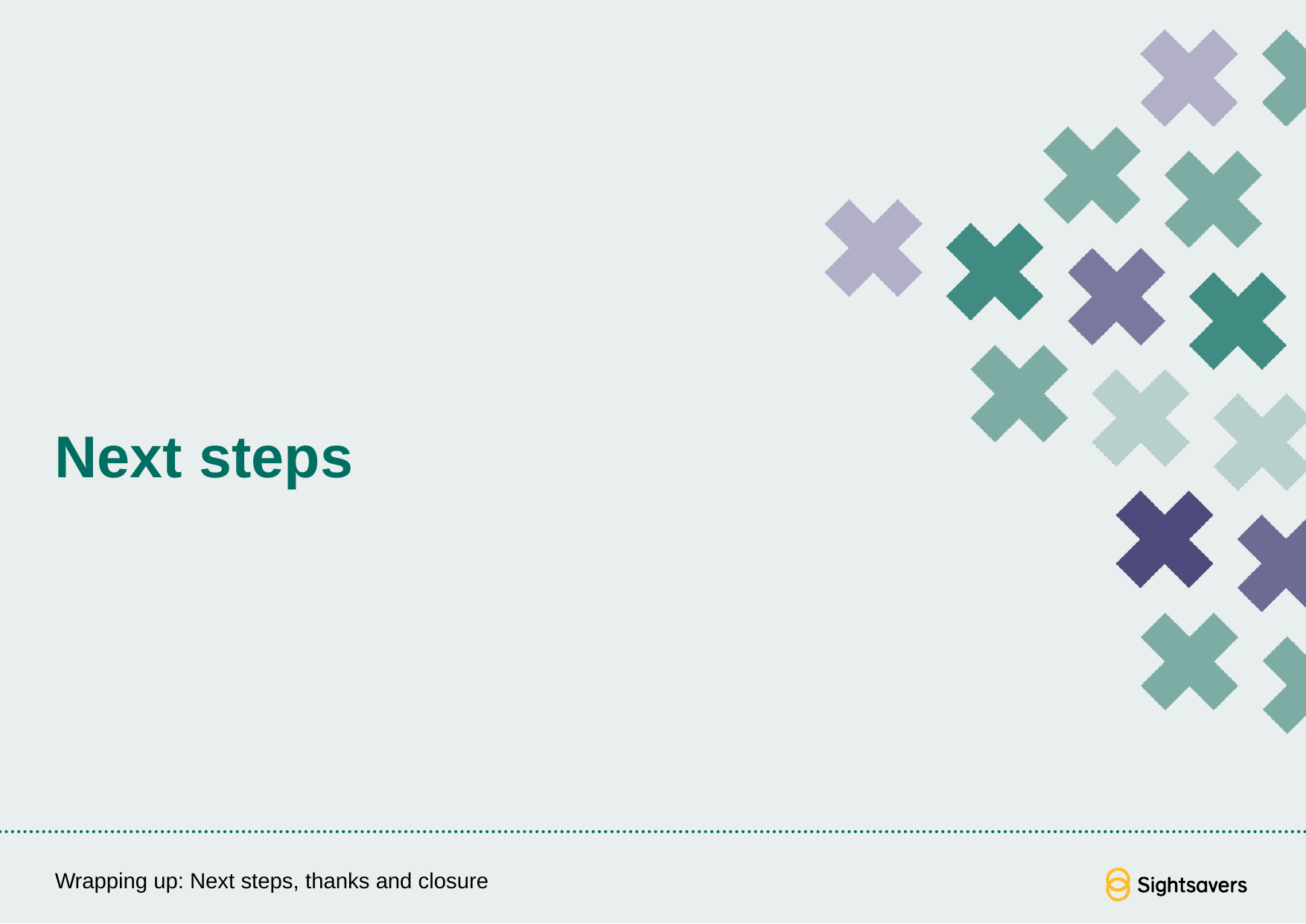

# Next steps
Wrapping up: Next steps, thanks and closure